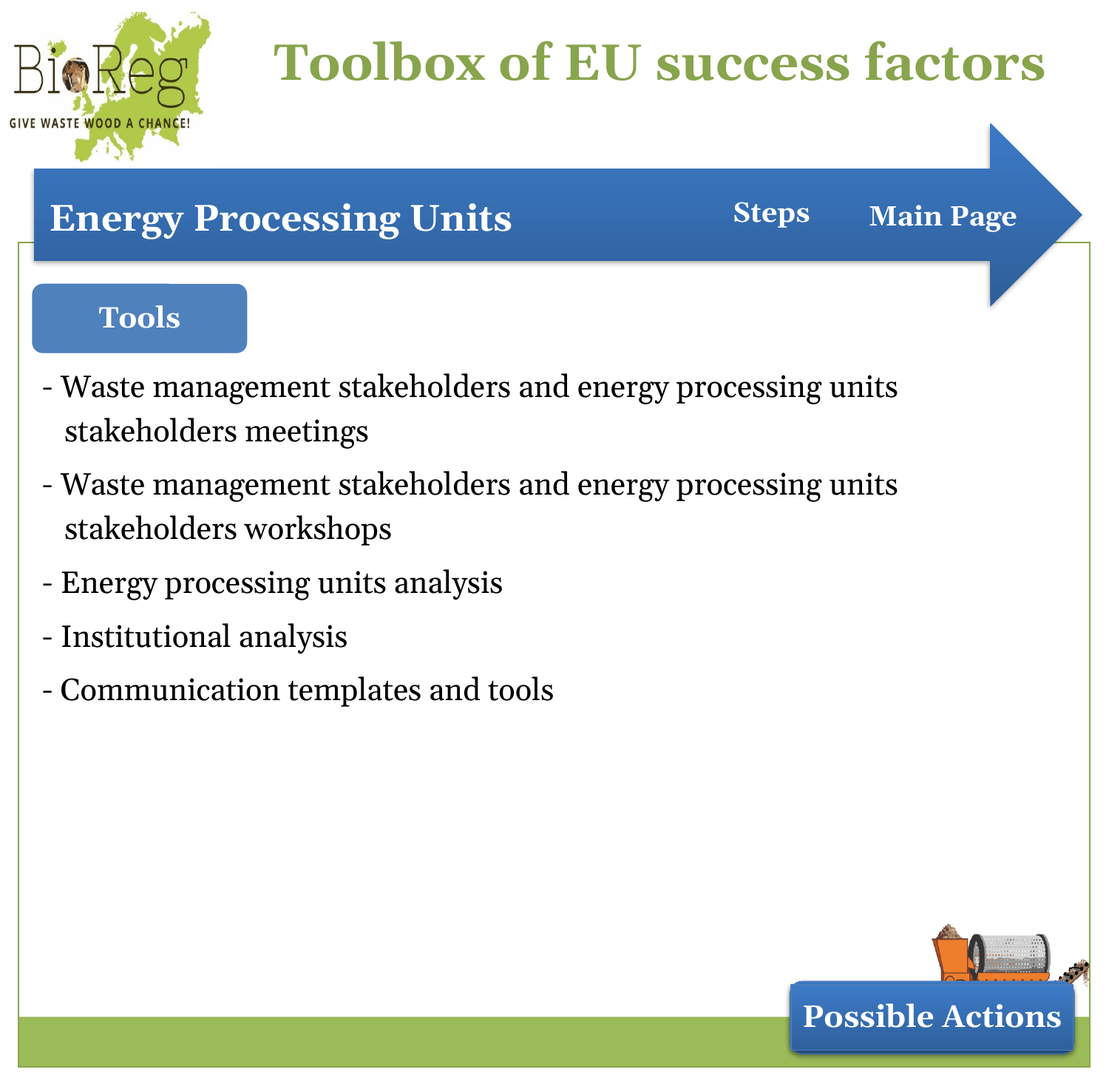

Energy Processing Units

Steps

Main Page

Tools
- Waste management stakeholders and energy processing units stakeholders meetings
- Waste management stakeholders and energy processing units stakeholders workshops
- Energy processing units analysis
- Institutional analysis
- Communication templates and tools

Possible Actions